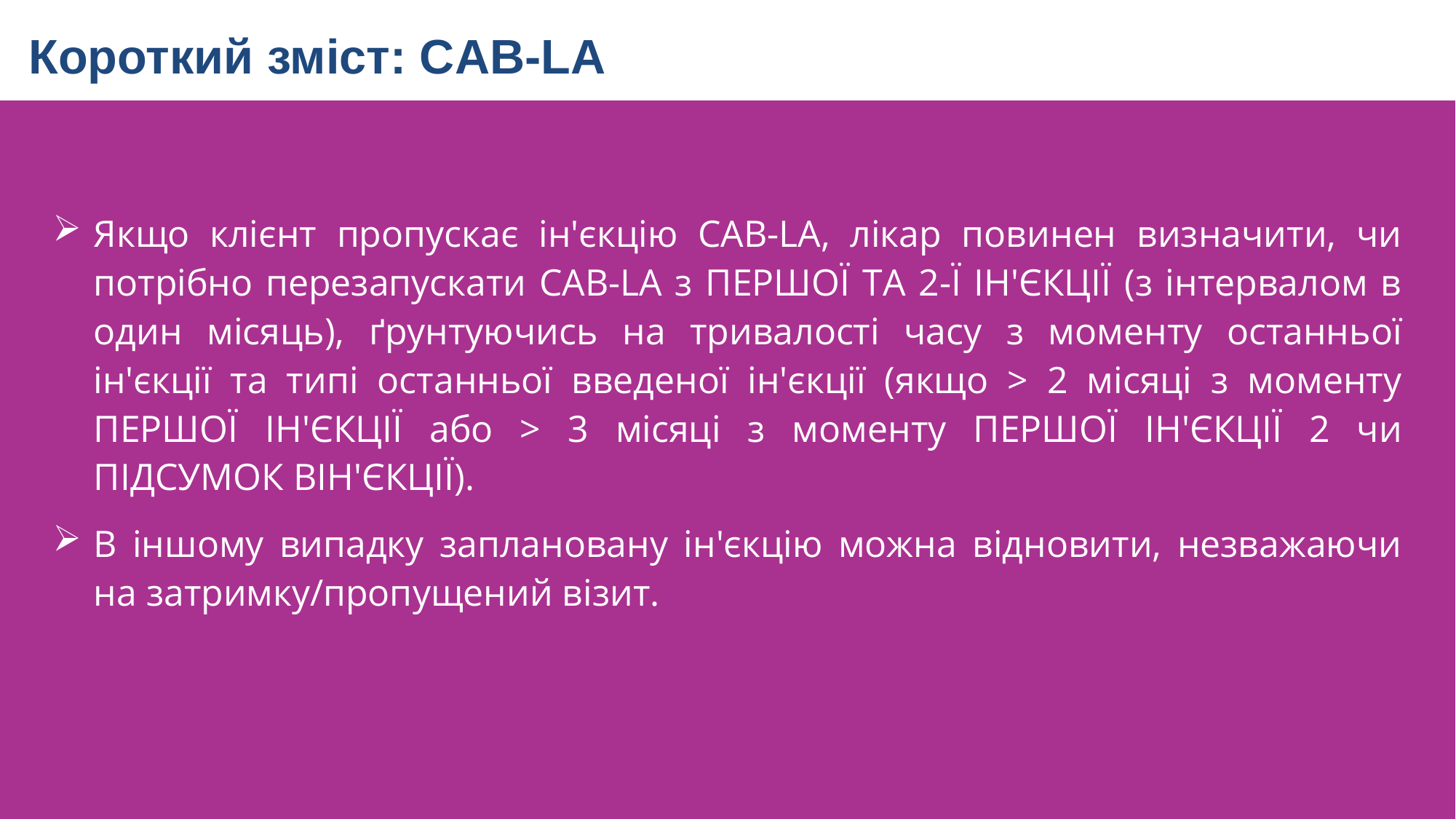

Короткий зміст: CAB-LA

Якщо клієнт пропускає ін'єкцію CAB-LA, лікар повинен визначити, чи потрібно перезапускати CAB-LA з ПЕРШОЇ ТА 2-Ї ІН'ЄКЦІЇ (з інтервалом в один місяць), ґрунтуючись на тривалості часу з моменту останньої ін'єкції та типі останньої введеної ін'єкції (якщо > 2 місяці з моменту ПЕРШОЇ ІН'ЄКЦІЇ або > 3 місяці з моменту ПЕРШОЇ ІН'ЄКЦІЇ 2 чи ПІДСУМОК ВІН'ЄКЦІЇ).
В іншому випадку заплановану ін'єкцію можна відновити, незважаючи на затримку/пропущений візит.